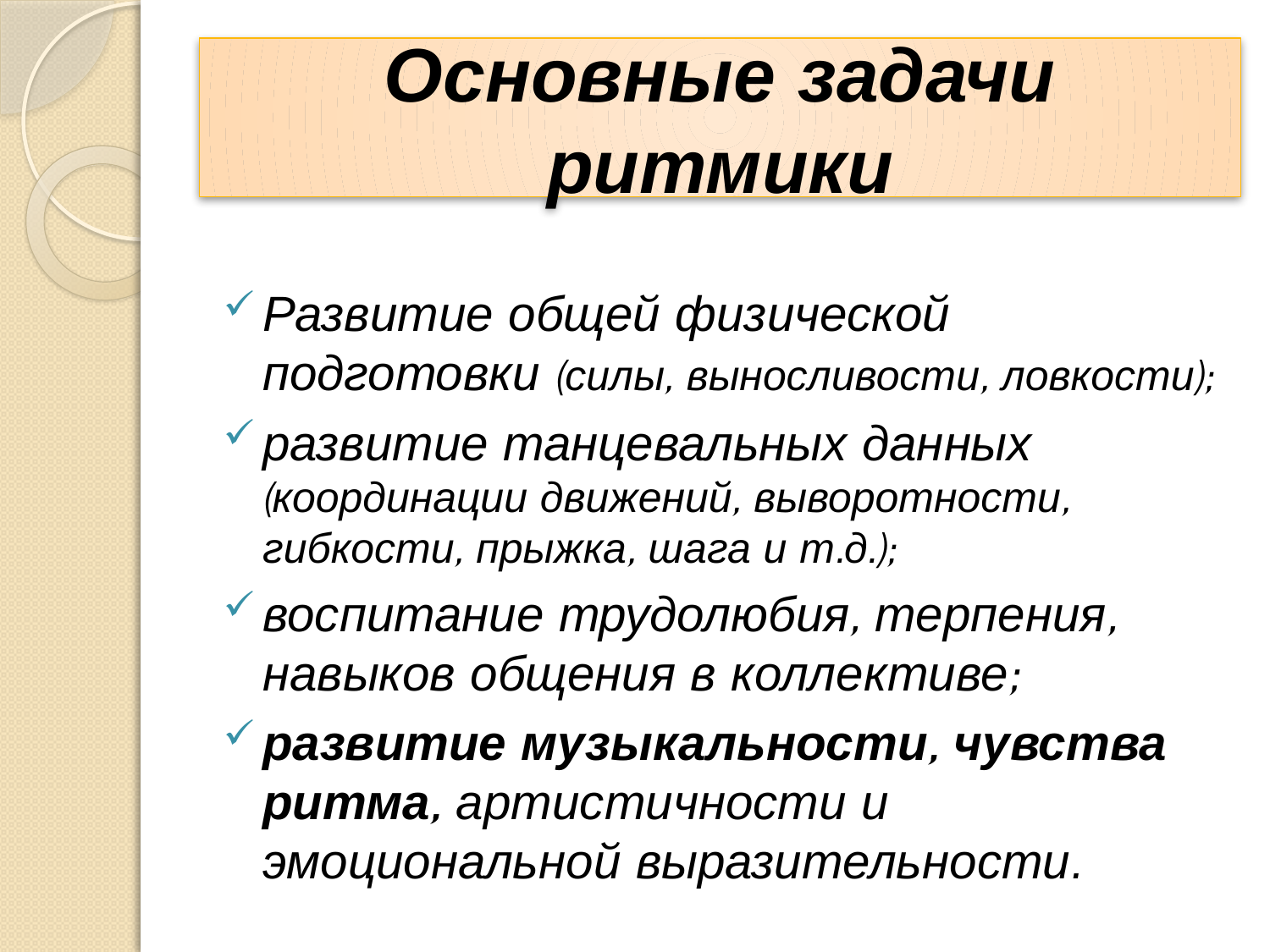

# Основные задачи ритмики
Развитие общей физической подготовки (силы, выносливости, ловкости);
развитие танцевальных данных (координации движений, выворотности, гибкости, прыжка, шага и т.д.);
воспитание трудолюбия, терпения, навыков общения в коллективе;
развитие музыкальности, чувства ритма, артистичности и эмоциональной выразительности.